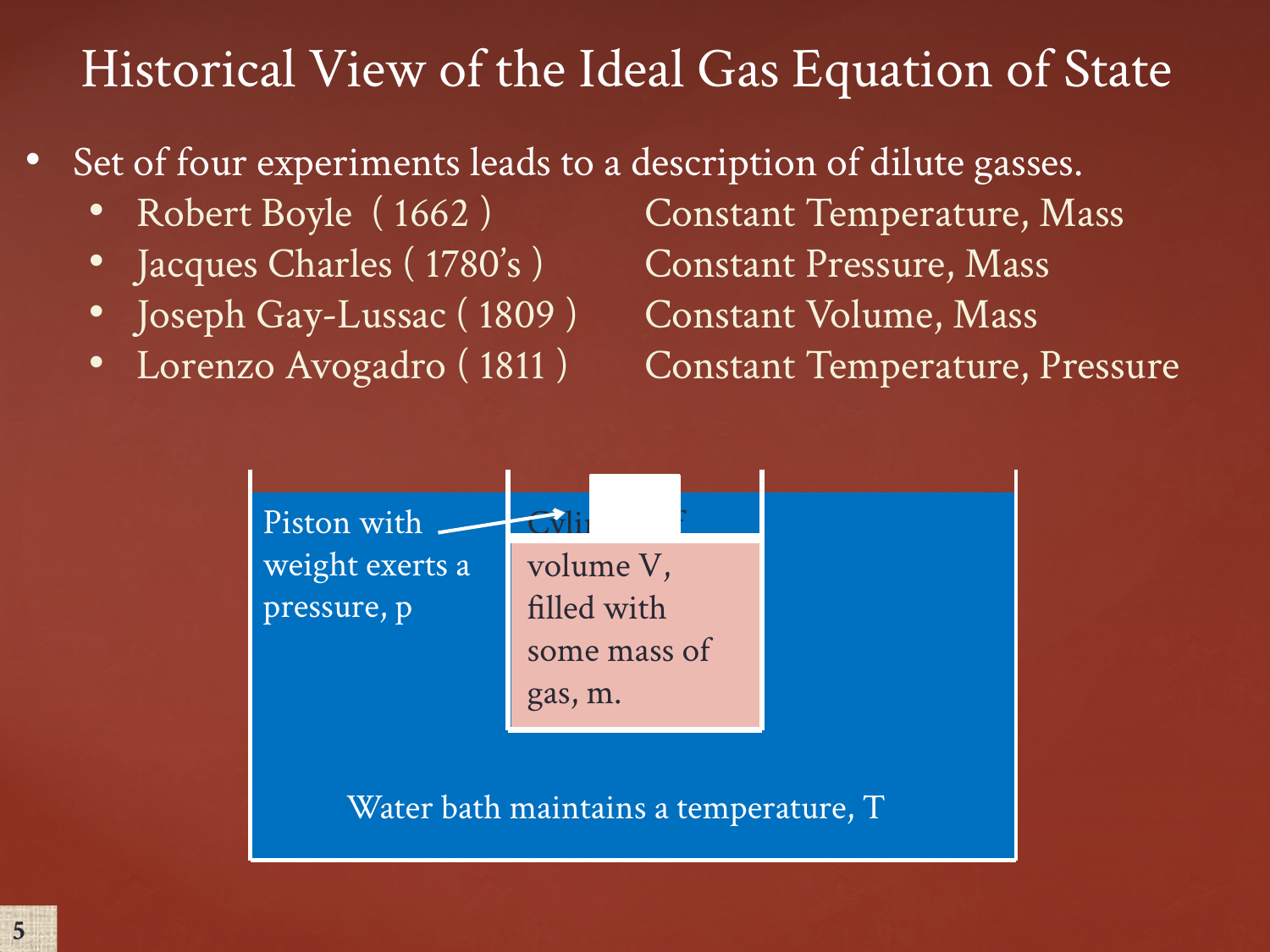

Historical View of the Ideal Gas Equation of State
Set of four experiments leads to a description of dilute gasses.
Robert Boyle  ( 1662 )		Constant Temperature, Mass
Jacques Charles ( 1780’s )	Constant Pressure, Mass
Joseph Gay-Lussac ( 1809 )	Constant Volume, Mass
Lorenzo Avogadro ( 1811 )	Constant Temperature, Pressure

Piston with weight exerts a pressure, p

Cylinder of volume V, filled with some mass of gas, m.
Water bath maintains a temperature, T
5